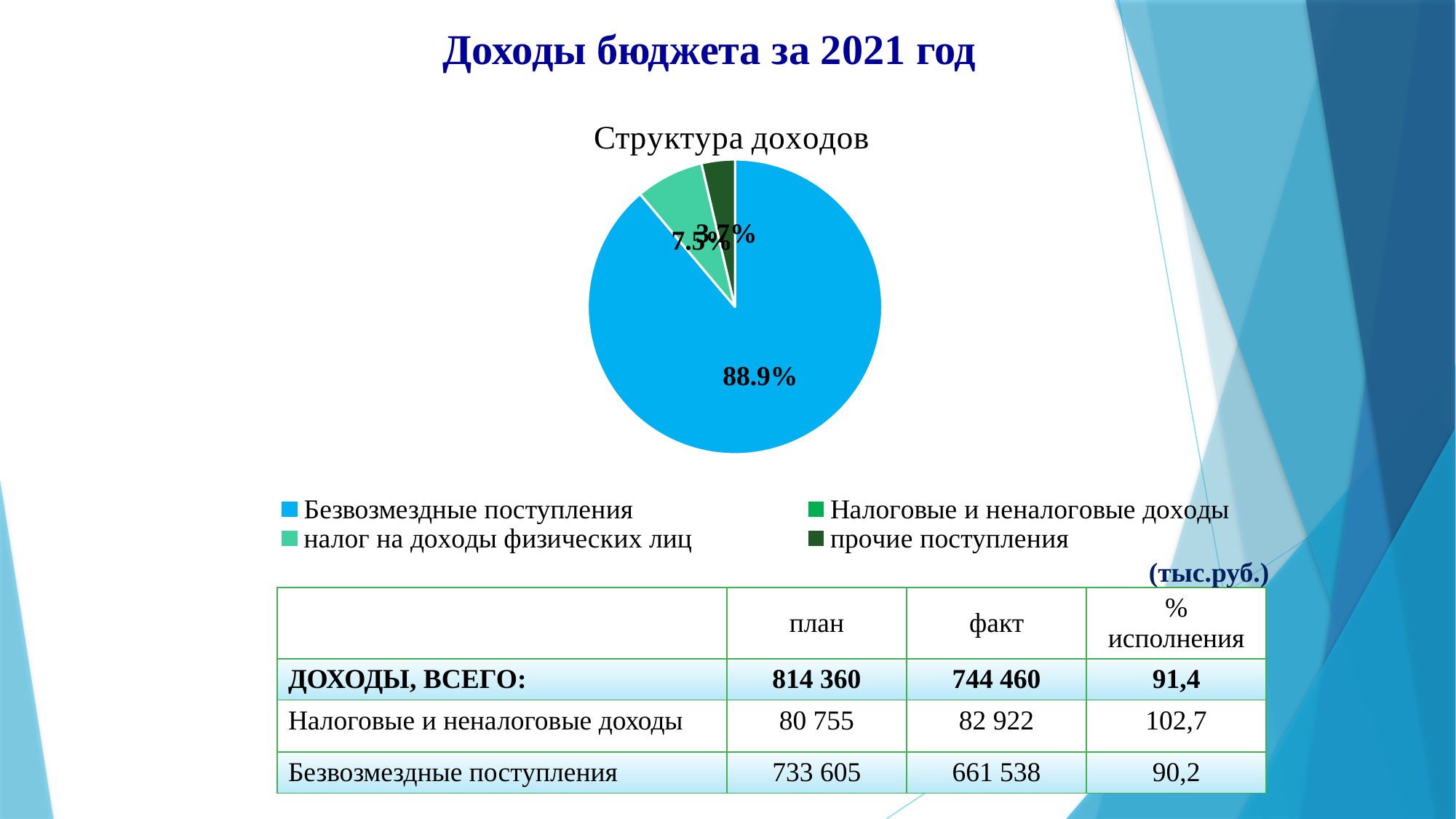

# Доходы бюджета за 2021 год

[unsupported chart]

(тыс.руб.)
|  | план | факт | % исполнения |
| --- | --- | --- | --- |
| ДОХОДЫ, ВСЕГО: | 814 360 | 744 460 | 91,4 |
| Налоговые и неналоговые доходы | 80 755 | 82 922 | 102,7 |
| Безвозмездные поступления | 733 605 | 661 538 | 90,2 |